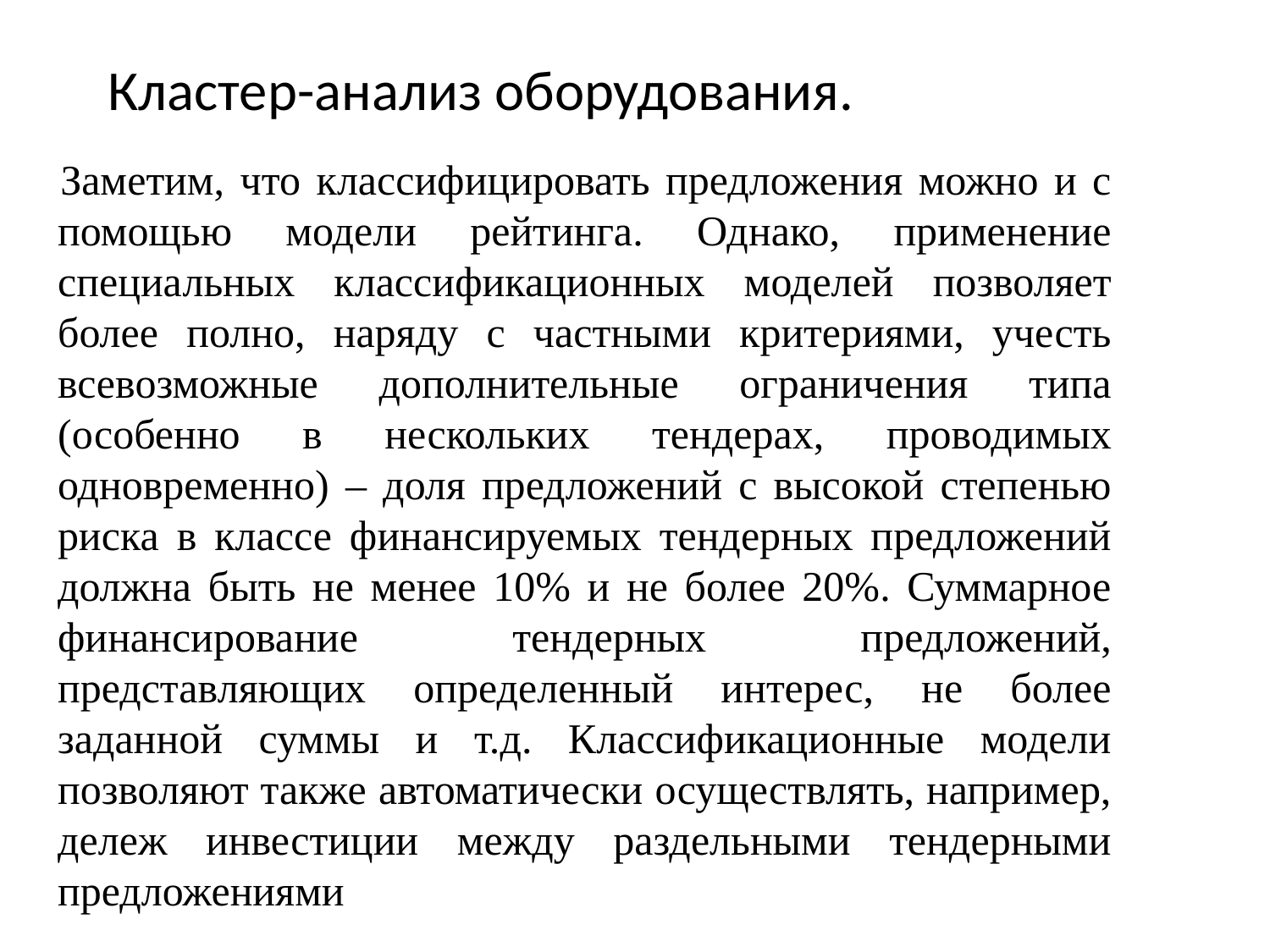

# Кластер-анализ оборудования.
Заметим, что классифицировать предложения можно и с помощью модели рейтинга. Однако, применение специальных классификационных моделей позволяет более полно, наряду с частными критериями, учесть всевозможные дополнительные ограничения типа (особенно в нескольких тендерах, проводимых одновременно) – доля предложений с высокой степенью риска в классе финансируемых тендерных предложений должна быть не менее 10% и не более 20%. Суммарное финансирование тендерных предложений, представляющих определенный интерес, не более заданной суммы и т.д. Классификационные модели позволяют также автоматически осуществлять, например, дележ инвестиции между раздельными тендерными предложениями